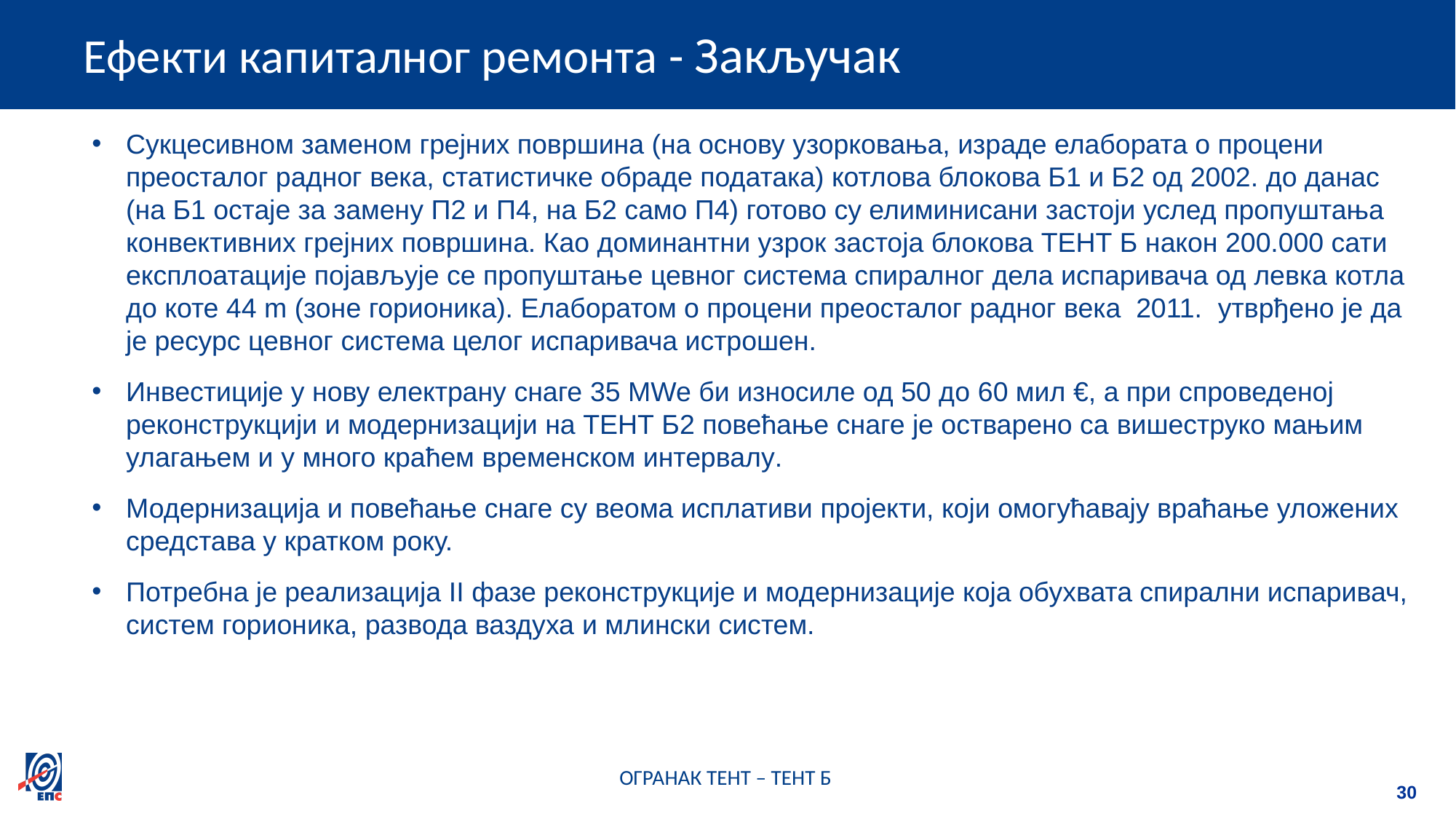

# Ефекти капиталног ремонта - Закључак
Сукцесивном заменом грејних површина (на основу узорковања, израде елабората о процени преосталог радног века, статистичке обраде података) котлова блокова Б1 и Б2 од 2002. до данас (на Б1 остаје за замену П2 и П4, на Б2 само П4) готово су елиминисани застоји услед пропуштања конвективних грејних површина. Као доминантни узрок застоја блокова ТЕНТ Б након 200.000 сати експлоатације појављује се пропуштање цевног система спиралног дела испаривача од левка котла до коте 44 m (зоне горионика). Елаборатом о процени преосталог радног века  2011.  утврђено је да је ресурс цевног система целог испаривача истрошен.
Инвестиције у нову електрану снаге 35 MWe би износиле од 50 до 60 мил €, а при спроведеној реконструкцији и модернизацији на ТЕНТ Б2 повећање снаге је остварено са вишеструко мањим улагањем и у много краћем временском интервалу.
Модернизација и повећање снаге су веома исплативи пројекти, који омогућавају враћање уложених средстава у кратком року.
Потребна је реализација II фазе реконструкције и модернизације која обухвата спирални испаривач, систем горионика, развода ваздуха и млински систем.
ОГРАНАК ТЕНТ – ТЕНТ Б